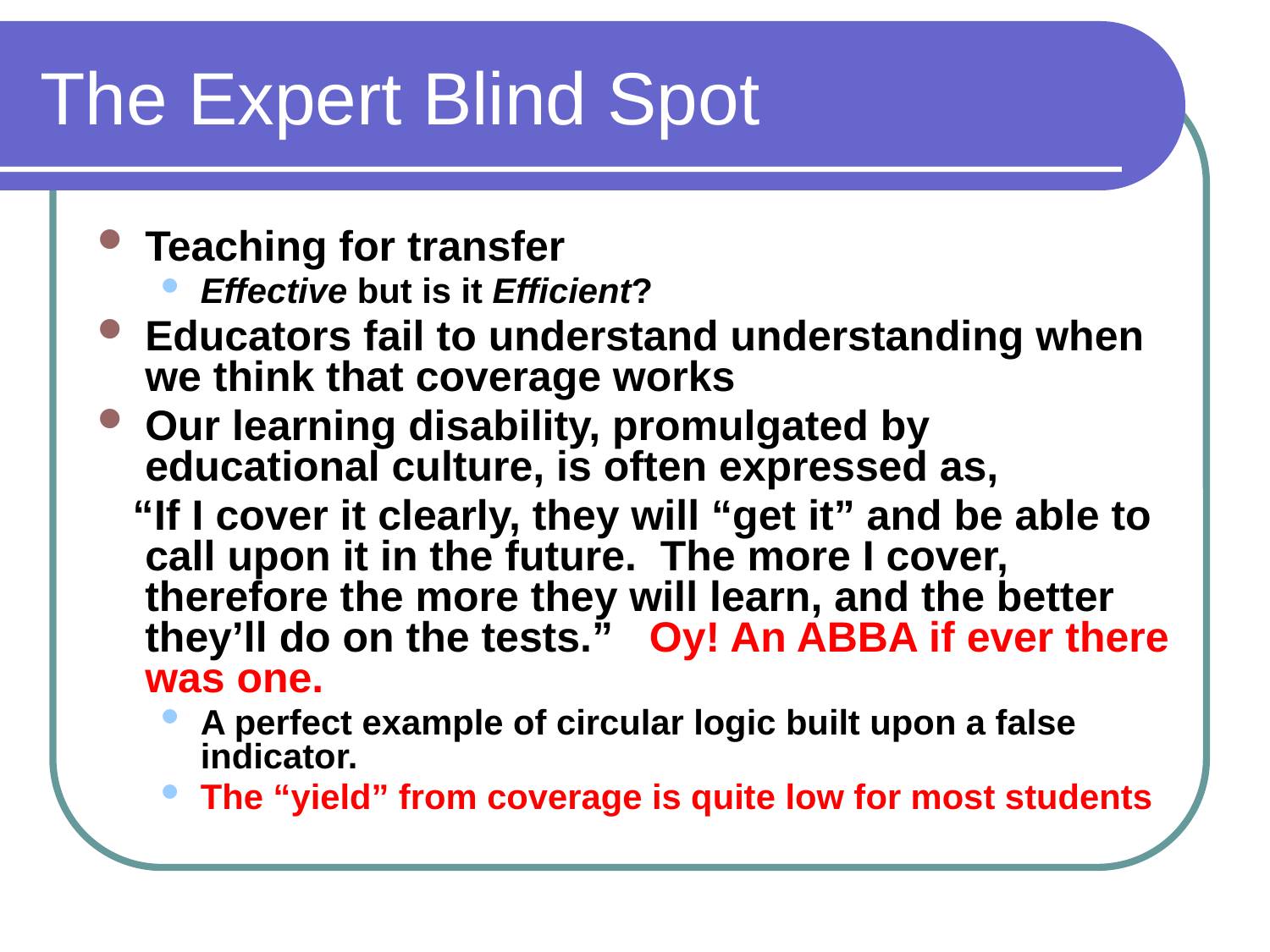

# The Expert Blind Spot
Teaching for transfer
Effective but is it Efficient?
Educators fail to understand understanding when we think that coverage works
Our learning disability, promulgated by educational culture, is often expressed as,
   “If I cover it clearly, they will “get it” and be able to call upon it in the future.  The more I cover, therefore the more they will learn, and the better they’ll do on the tests.”   Oy! An ABBA if ever there was one.
A perfect example of circular logic built upon a false  indicator.
The “yield” from coverage is quite low for most students